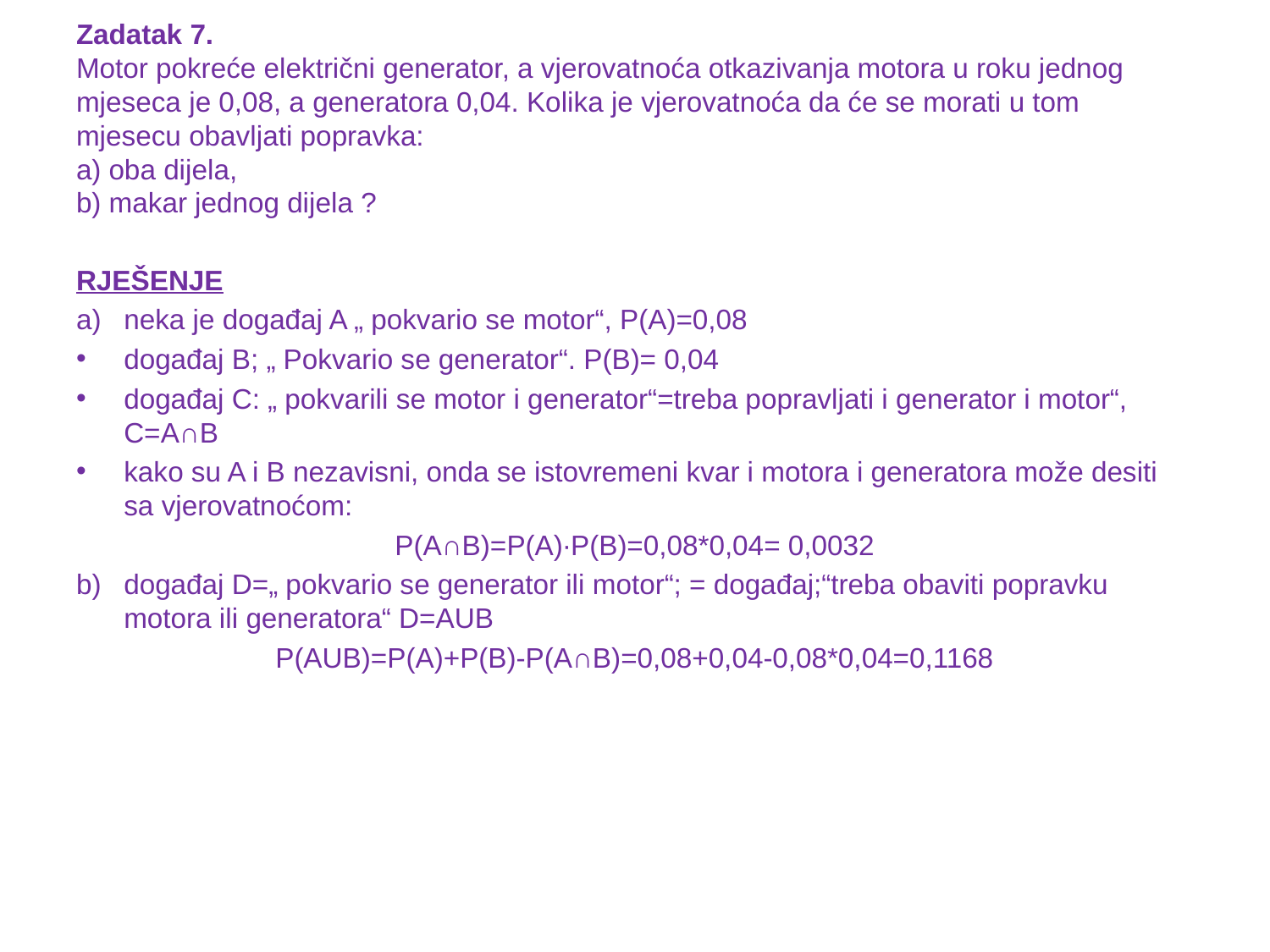

# Zadatak 7. Motor pokreće električni generator, a vjerovatnoća otkazivanja motora u roku jednog mjeseca je 0,08, a generatora 0,04. Kolika je vjerovatnoća da će se morati u tom mjesecu obavljati popravka: a) oba dijela, b) makar jednog dijela ?

RJEŠENJE
neka je događaj A „ pokvario se motor“, P(A)=0,08
događaj B; „ Pokvario se generator“. P(B)= 0,04
događaj C: „ pokvarili se motor i generator“=treba popravljati i generator i motor“, C=A∩B
kako su A i B nezavisni, onda se istovremeni kvar i motora i generatora može desiti sa vjerovatnoćom:
P(A∩B)=P(A)∙P(B)=0,08*0,04= 0,0032
događaj D=„ pokvario se generator ili motor“; = događaj;“treba obaviti popravku motora ili generatora“ D=AUB
P(AUB)=P(A)+P(B)-P(A∩B)=0,08+0,04-0,08*0,04=0,1168